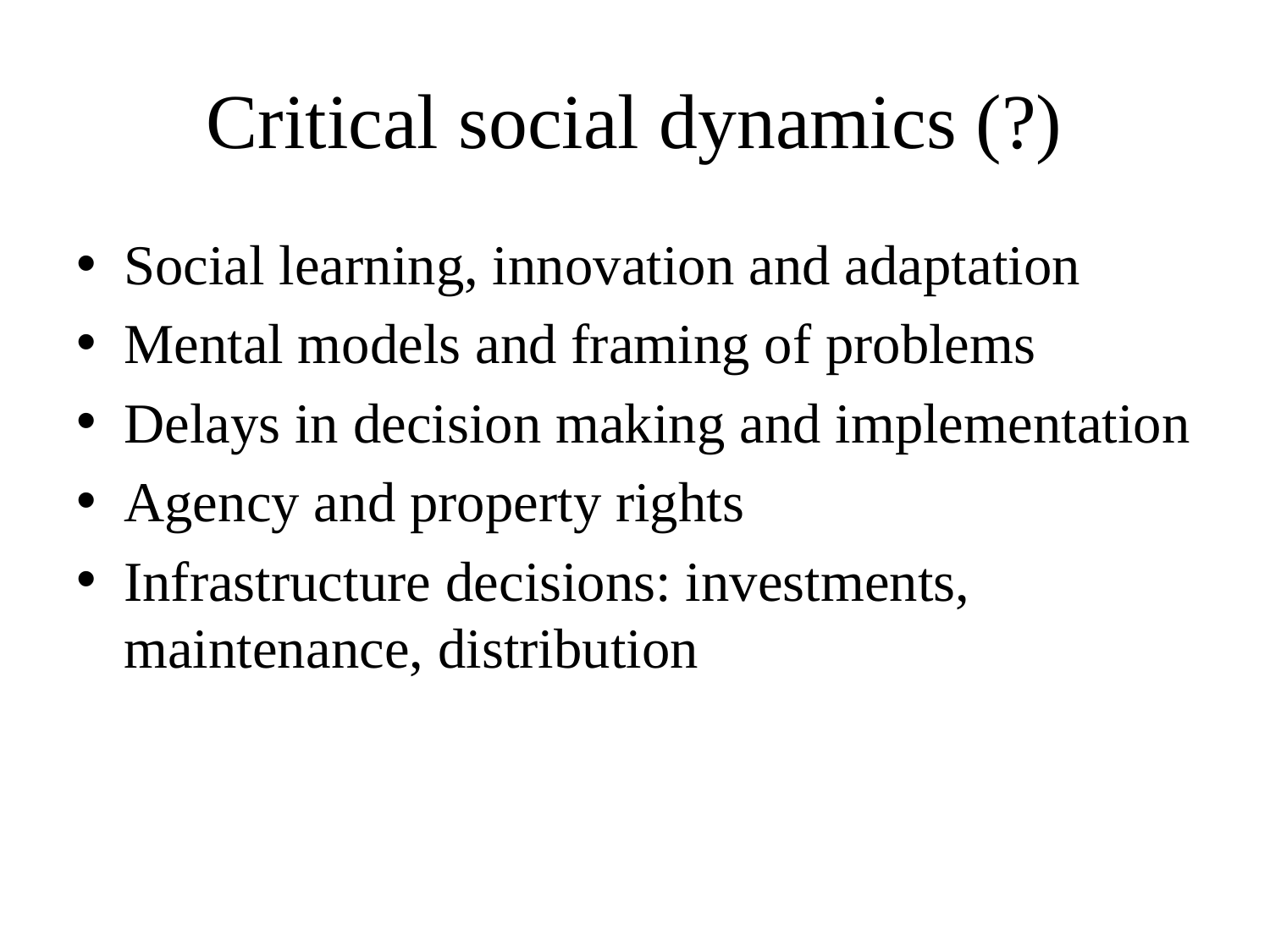

# Critical social dynamics (?)
Social learning, innovation and adaptation
Mental models and framing of problems
Delays in decision making and implementation
Agency and property rights
Infrastructure decisions: investments, maintenance, distribution